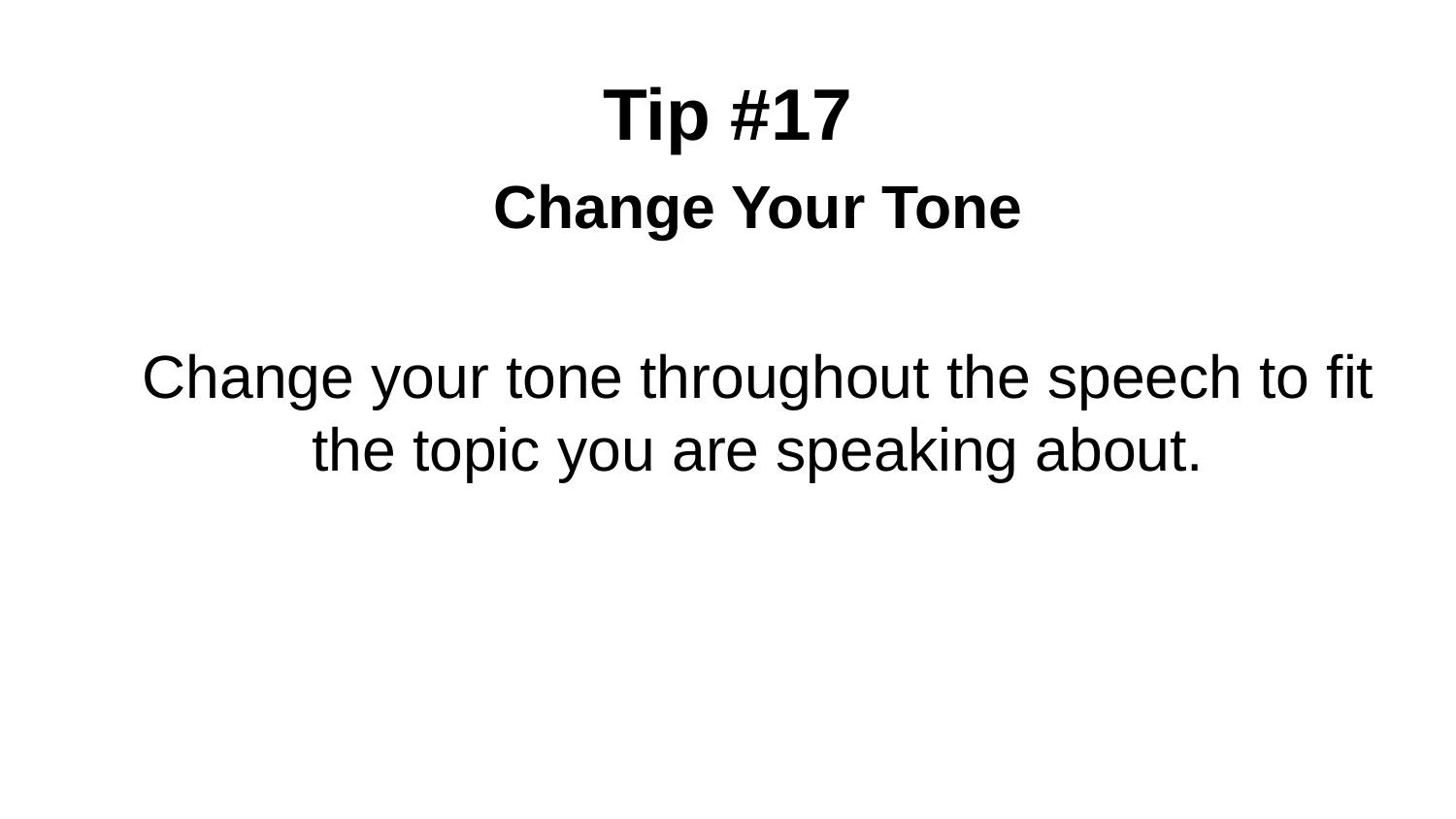

# Tip #17

Change Your Tone

Change your tone throughout the speech to fit the topic you are speaking about.